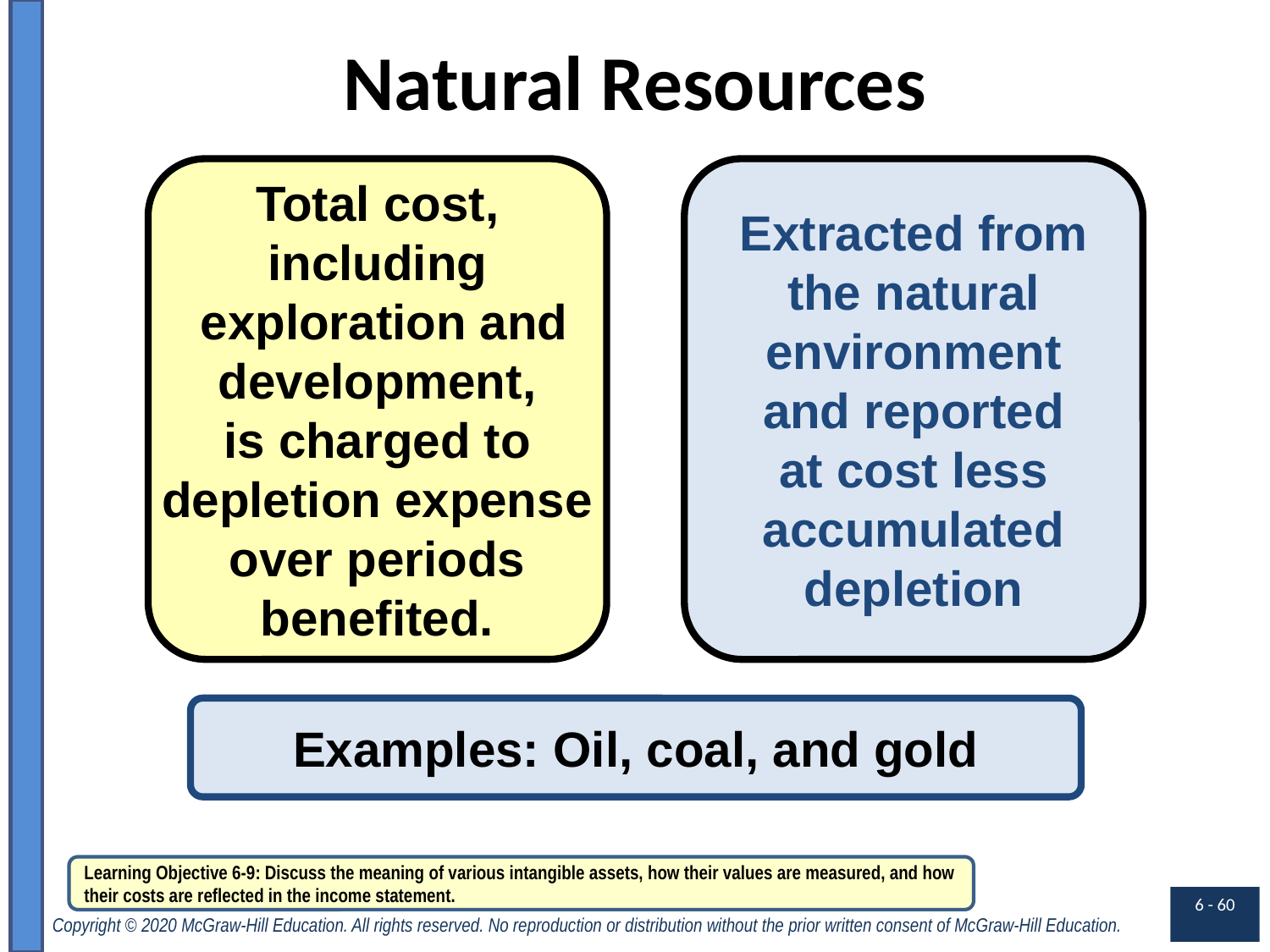

# Natural Resources
Total cost,
including
 exploration and
development,
is charged to
depletion expense
over periods
benefited.
Extracted from
the natural
environment
and reported
at cost less
accumulated
depletion
Examples: Oil, coal, and gold
Learning Objective 6-9: Discuss the meaning of various intangible assets, how their values are measured, and how their costs are reflected in the income statement.